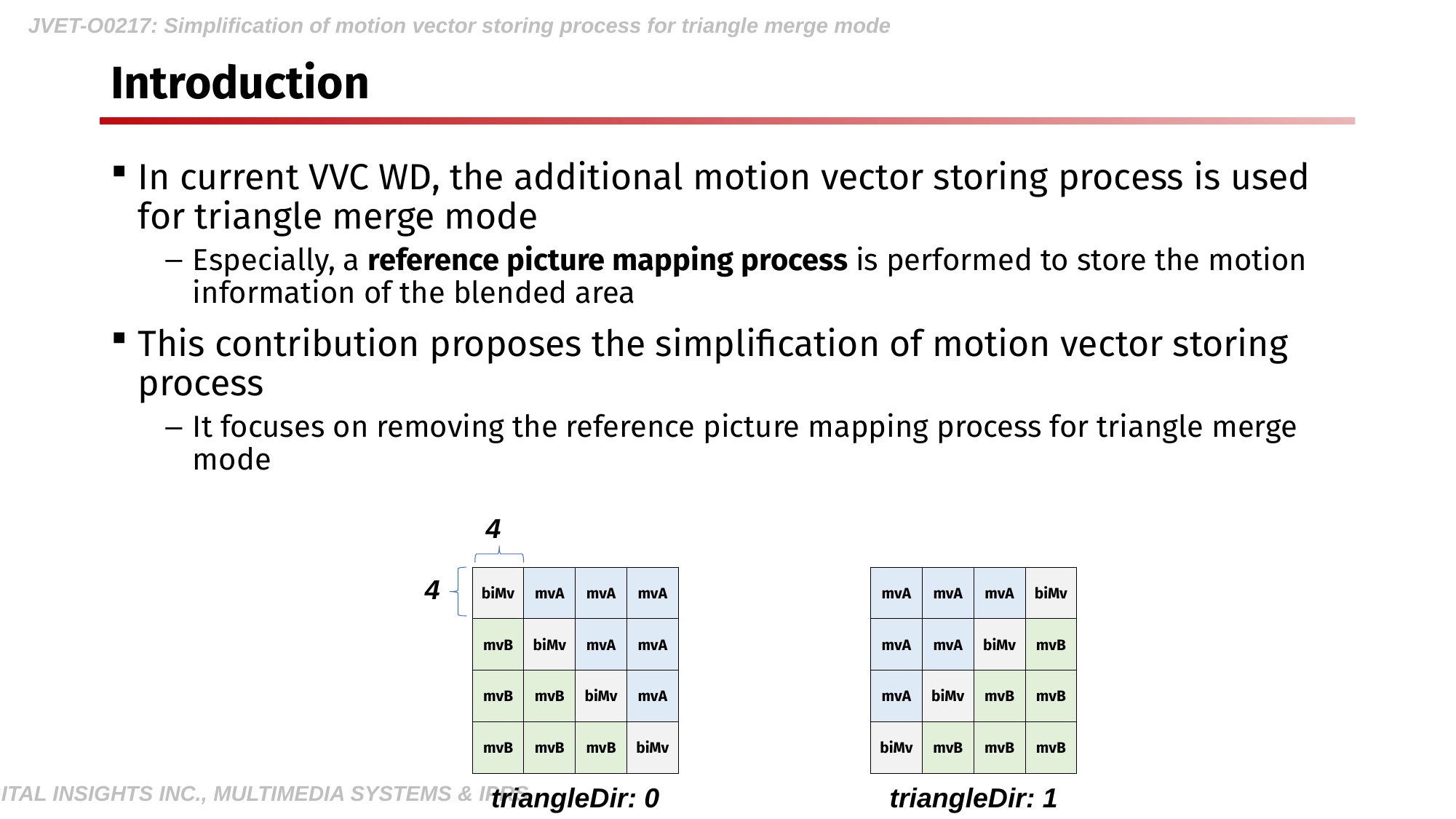

# Introduction
In current VVC WD, the additional motion vector storing process is used for triangle merge mode
Especially, a reference picture mapping process is performed to store the motion information of the blended area
This contribution proposes the simplification of motion vector storing process
It focuses on removing the reference picture mapping process for triangle merge mode
4

4

| biMv | mvA | mvA | mvA |
| --- | --- | --- | --- |
| mvB | biMv | mvA | mvA |
| mvB | mvB | biMv | mvA |
| mvB | mvB | mvB | biMv |
| mvA | mvA | mvA | biMv |
| --- | --- | --- | --- |
| mvA | mvA | biMv | mvB |
| mvA | biMv | mvB | mvB |
| biMv | mvB | mvB | mvB |
triangleDir: 1
triangleDir: 0